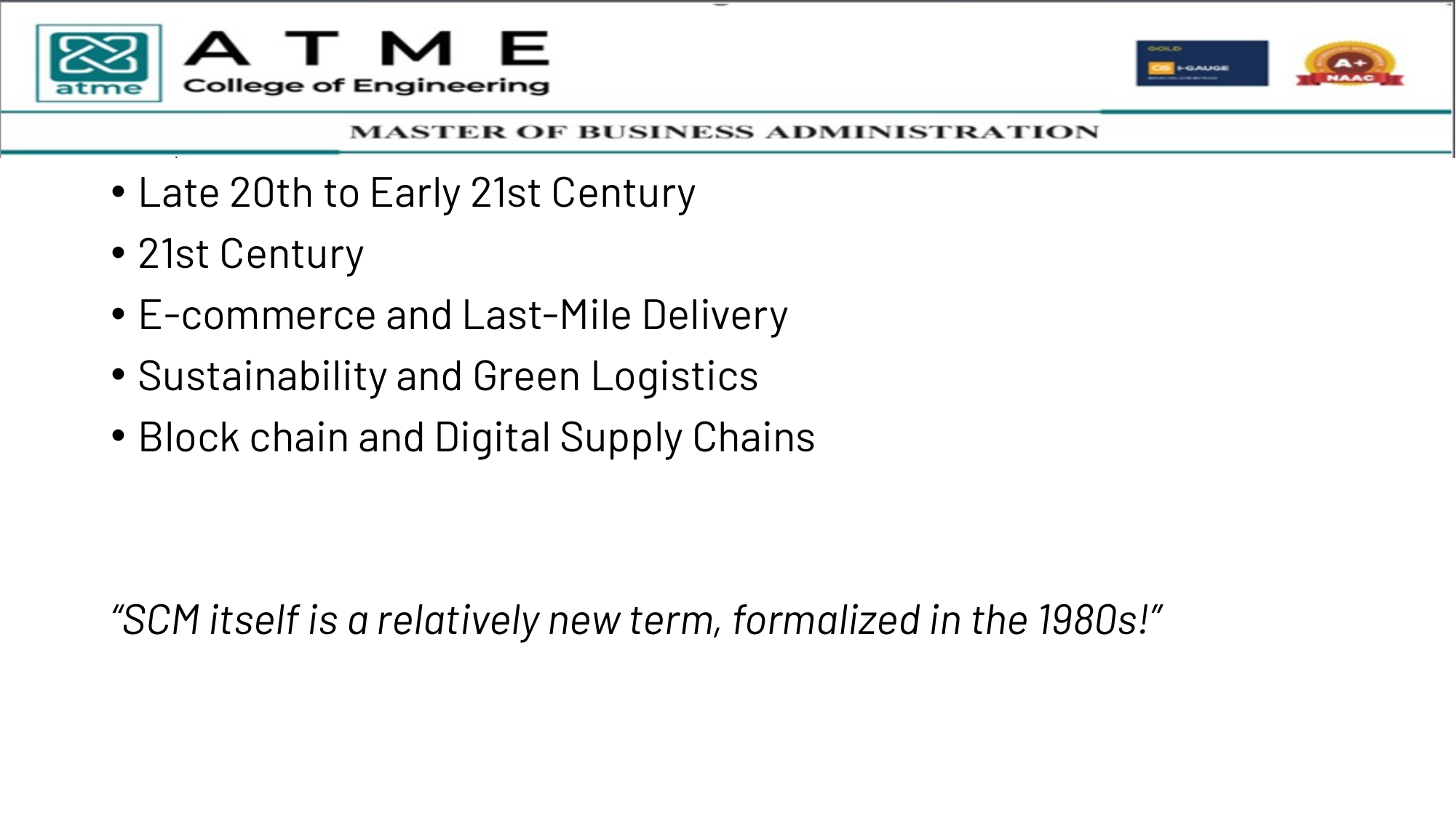

Late 20th to Early 21st Century
21st Century
E-commerce and Last-Mile Delivery
Sustainability and Green Logistics
Block chain and Digital Supply Chains

“SCM itself is a relatively new term, formalized in the 1980s!”